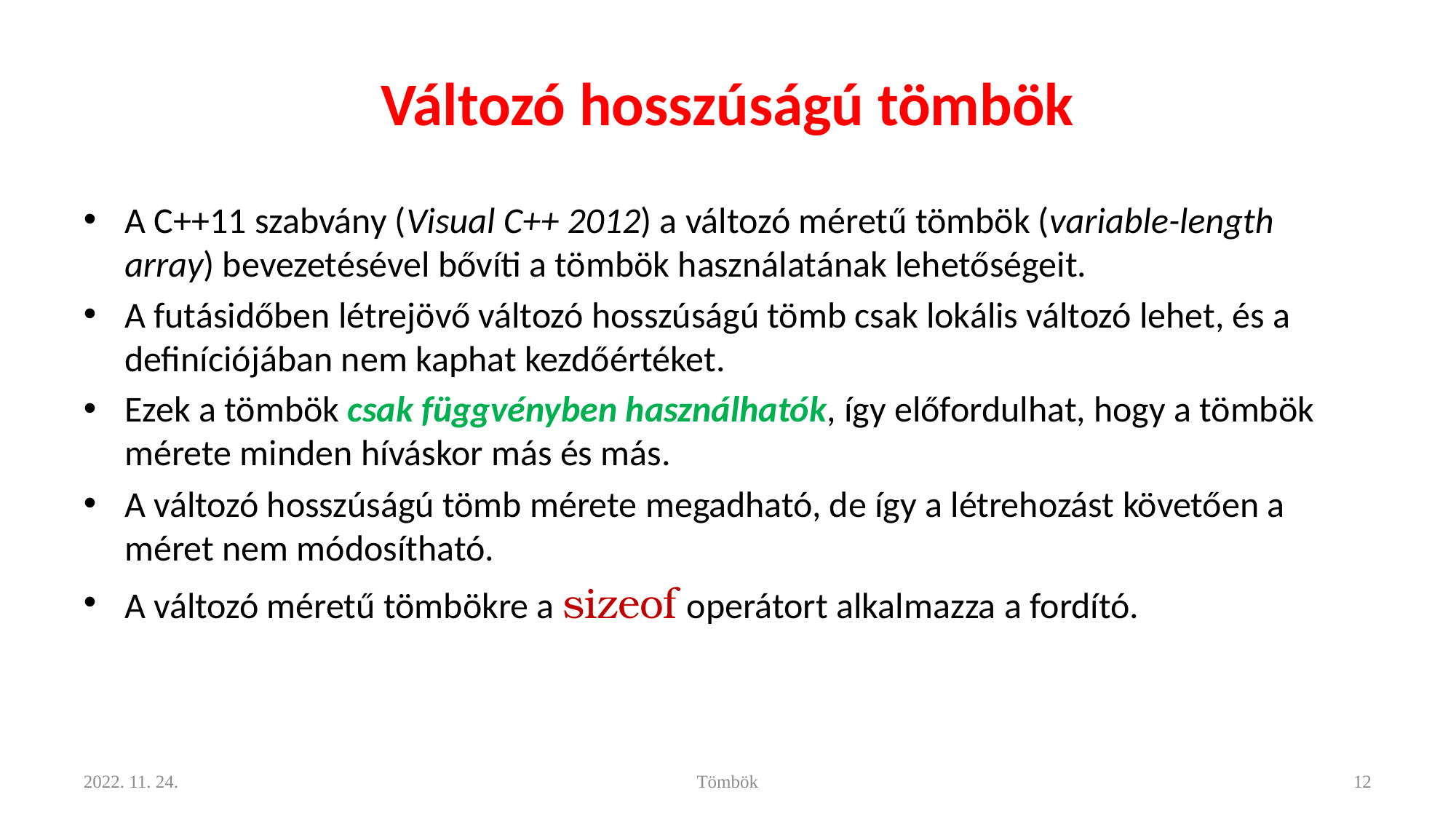

# Változó hosszúságú tömbök
A C++11 szabvány (Visual C++ 2012) a változó méretű tömbök (variable-length array) bevezetésével bővíti a tömbök használatának lehetőségeit.
A futásidőben létrejövő változó hosszúságú tömb csak lokális változó lehet, és a definíciójában nem kaphat kezdőértéket.
Ezek a tömbök csak függvényben használhatók, így előfordulhat, hogy a tömbök mérete minden híváskor más és más.
A változó hosszúságú tömb mérete megadható, de így a létrehozást követően a méret nem módosítható.
A változó méretű tömbökre a sizeof operátort alkalmazza a fordító.

2022. 11. 24.
Tömbök
12